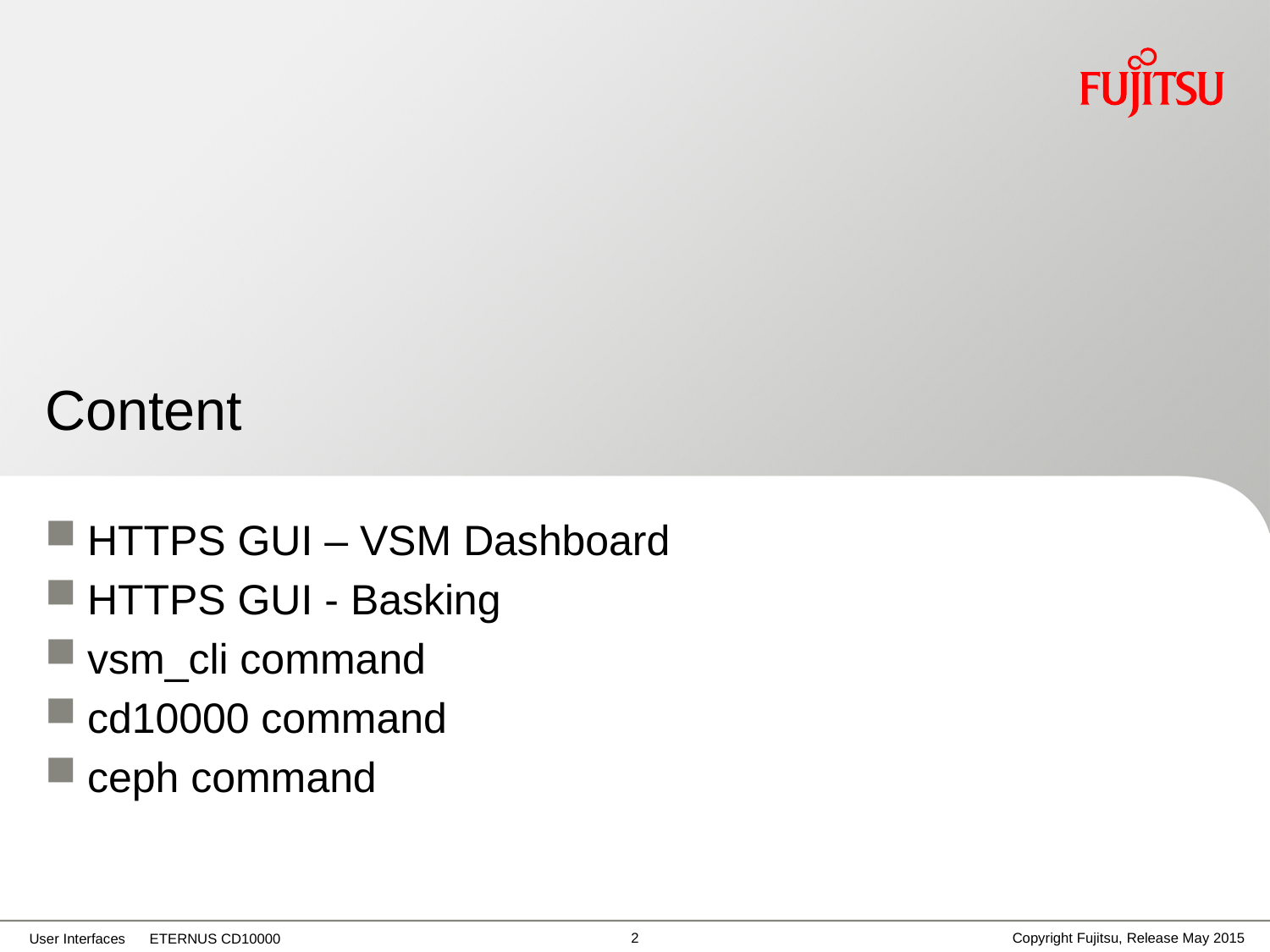

# Content
HTTPS GUI – VSM Dashboard
HTTPS GUI - Basking
vsm_cli command
cd10000 command
ceph command
2
Copyright Fujitsu, Release May 2015
User Interfaces      ETERNUS CD10000